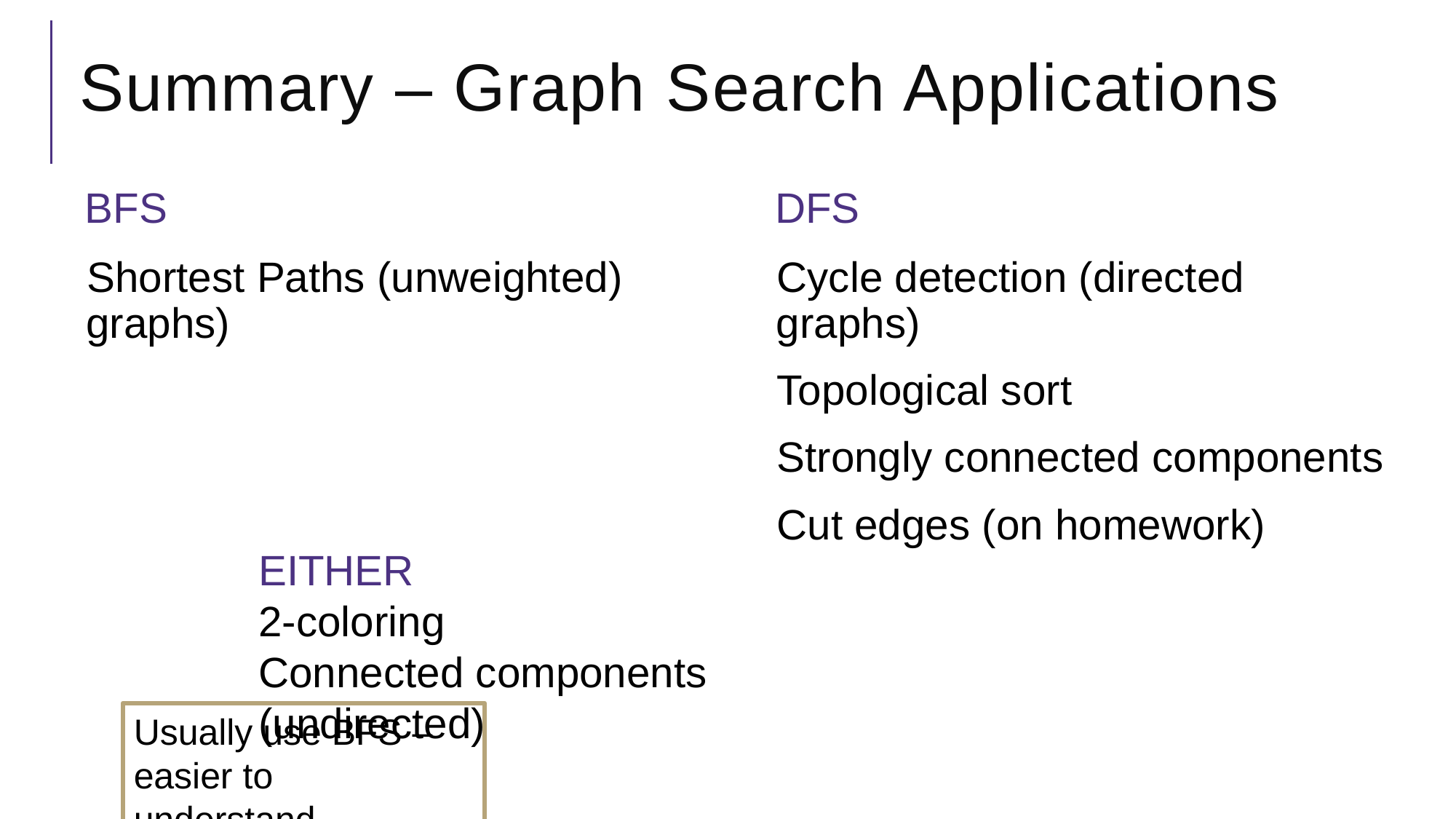

# Summary – Graph Search Applications
BFS
dfs
Shortest Paths (unweighted) graphs)

Cycle detection (directed graphs)
Topological sort
Strongly connected components
Cut edges (on homework)
EITHER
2-coloring
Connected components (undirected)
Usually use BFS – easier to understand.